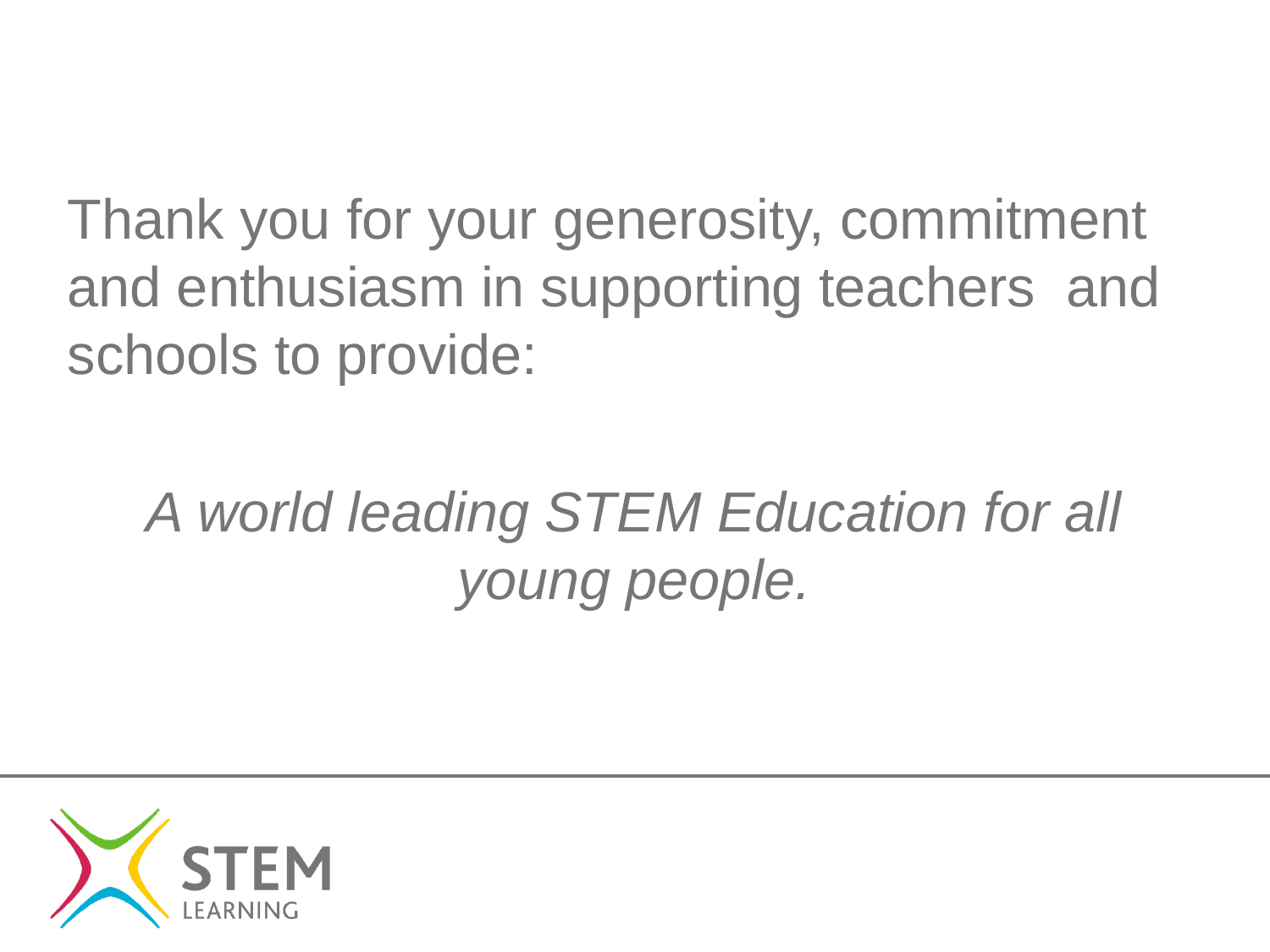

#
Thank you for your generosity, commitment and enthusiasm in supporting teachers  and schools to provide:

A world leading STEM Education for all young people.